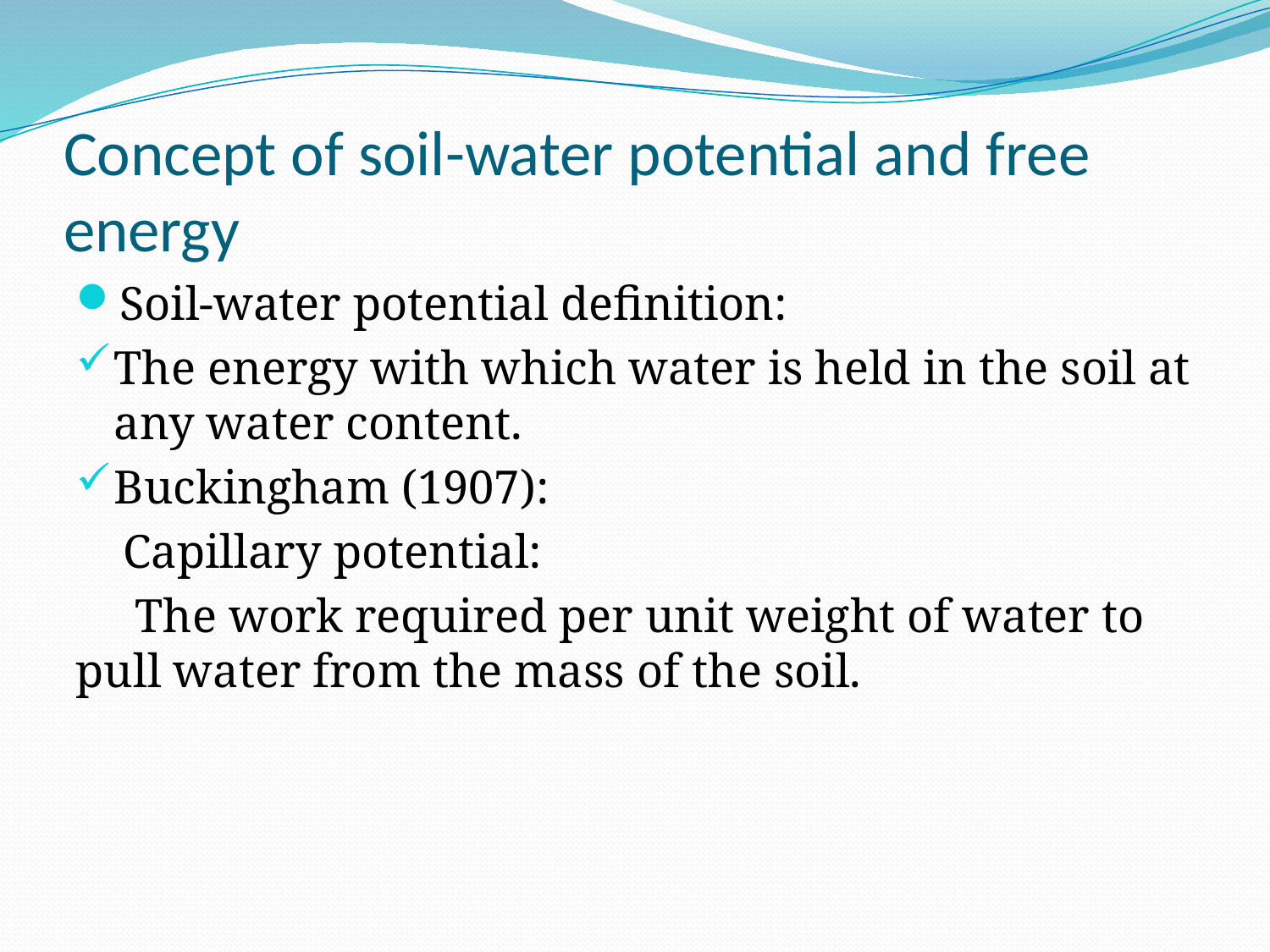

# Concept of soil-water potential and free energy
Soil-water potential definition:
The energy with which water is held in the soil at any water content.
Buckingham (1907):
    Capillary potential:
     The work required per unit weight of water to pull water from the mass of the soil.